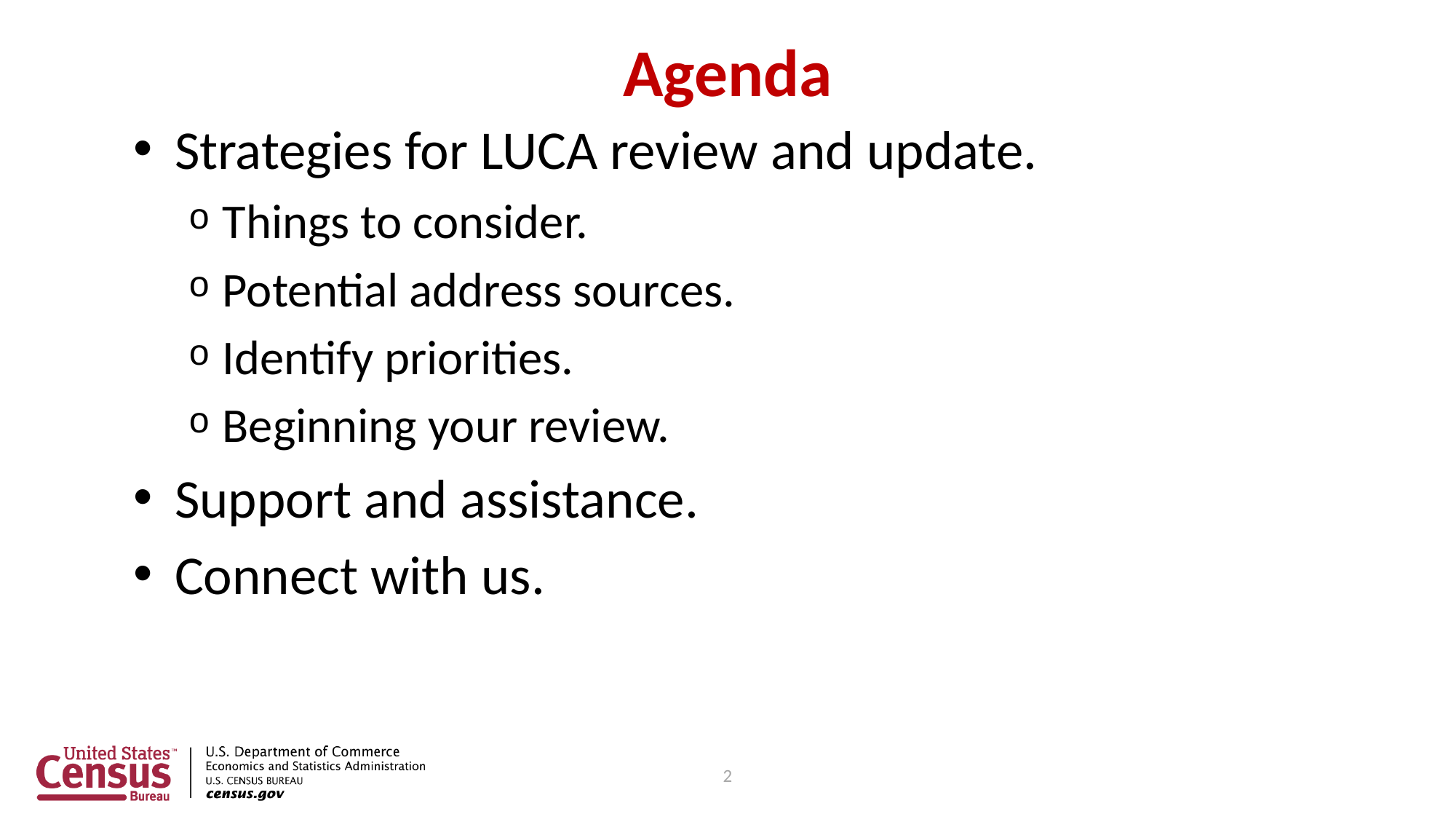

# Agenda
Strategies for LUCA review and update.
Things to consider.
Potential address sources.
Identify priorities.
Beginning your review.
Support and assistance.
Connect with us.
2